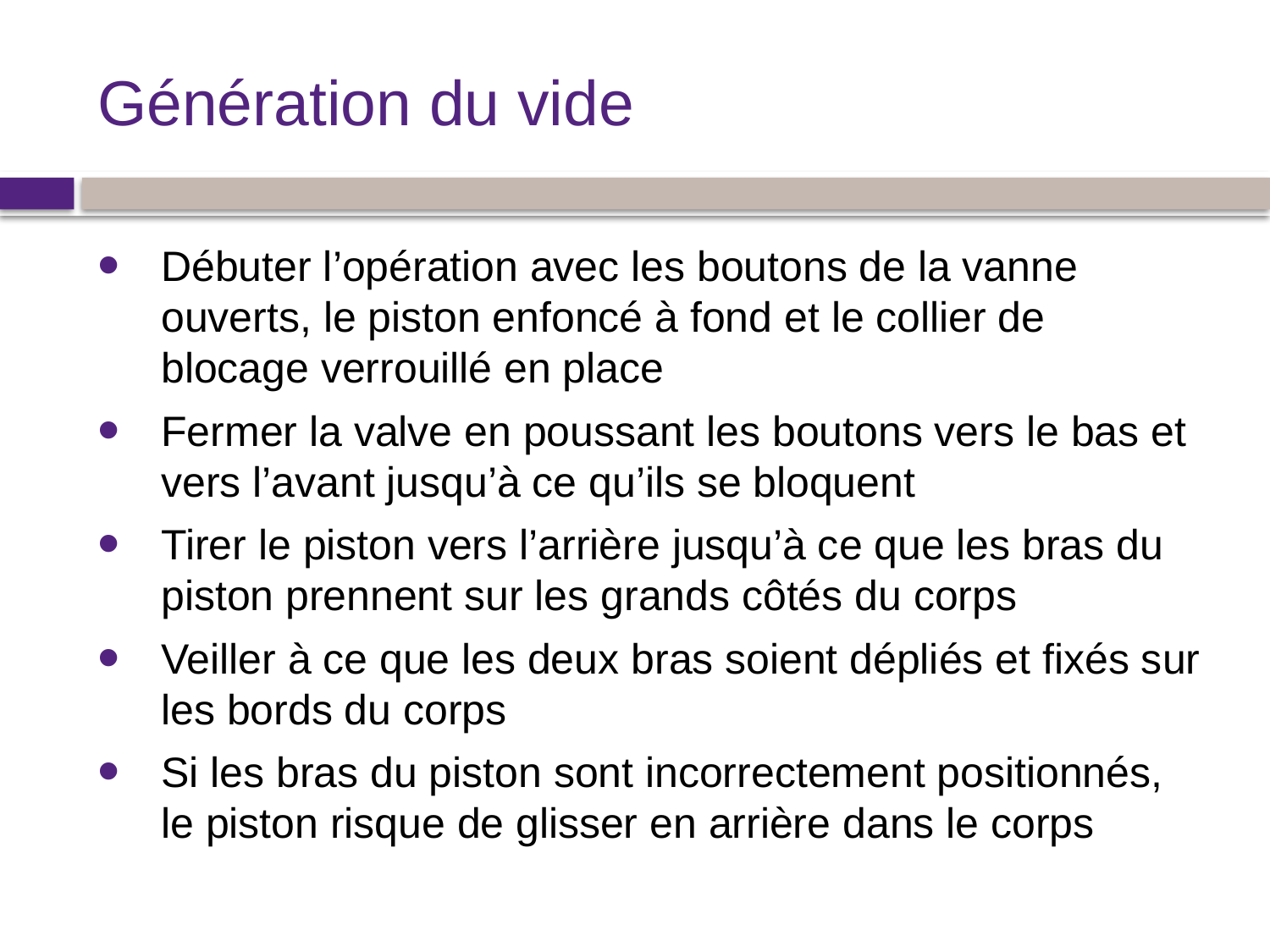

# Génération du vide
Débuter l’opération avec les boutons de la vanne ouverts, le piston enfoncé à fond et le collier de blocage verrouillé en place
Fermer la valve en poussant les boutons vers le bas et vers l’avant jusqu’à ce qu’ils se bloquent
Tirer le piston vers l’arrière jusqu’à ce que les bras du piston prennent sur les grands côtés du corps
Veiller à ce que les deux bras soient dépliés et fixés sur les bords du corps
Si les bras du piston sont incorrectement positionnés, le piston risque de glisser en arrière dans le corps